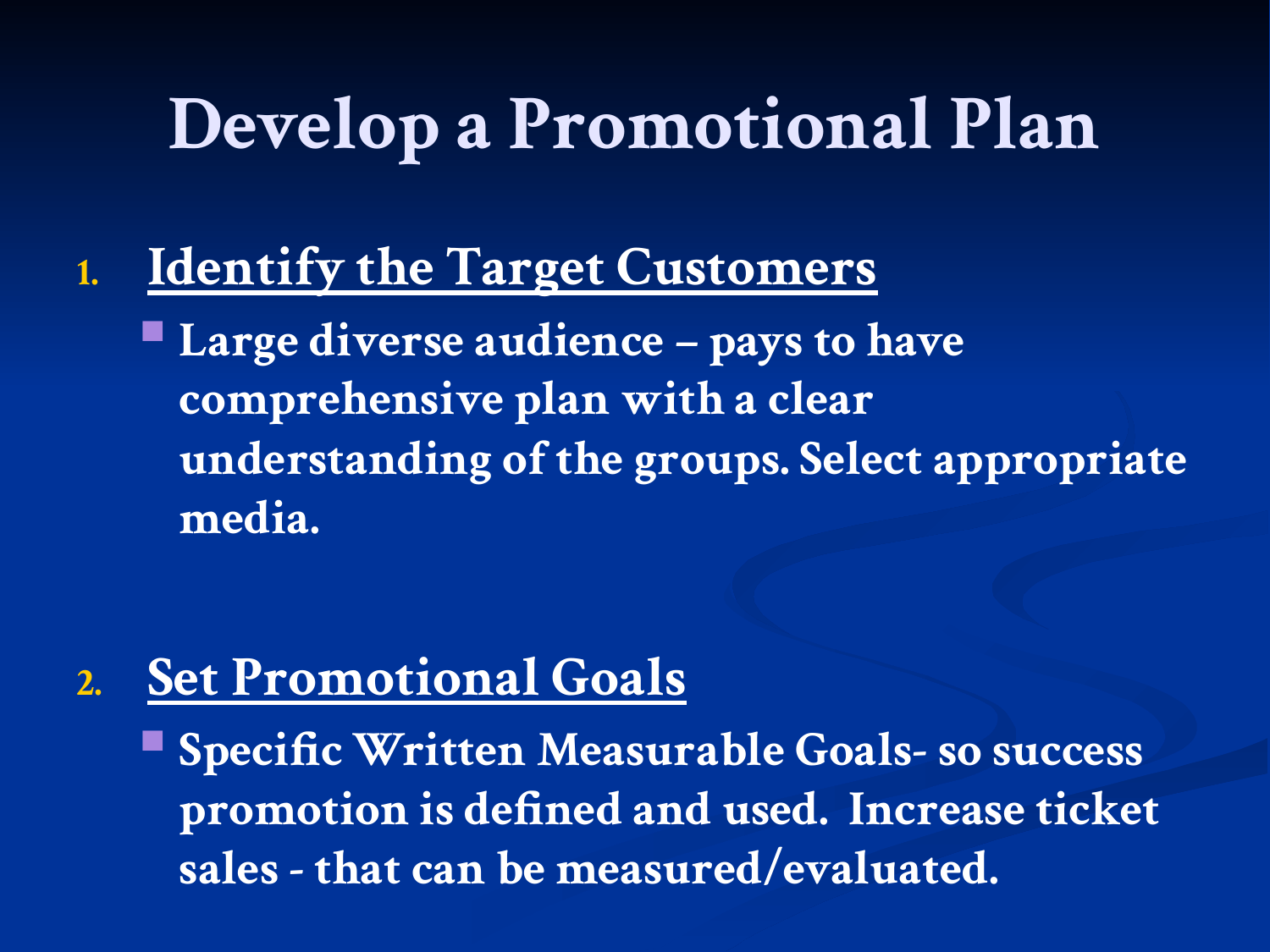

# Develop a Promotional Plan
Identify the Target Customers
Large diverse audience – pays to have comprehensive plan with a clear understanding of the groups. Select appropriate media.

Set Promotional Goals
Specific Written Measurable Goals- so success promotion is defined and used.  Increase ticket sales - that can be measured/evaluated.